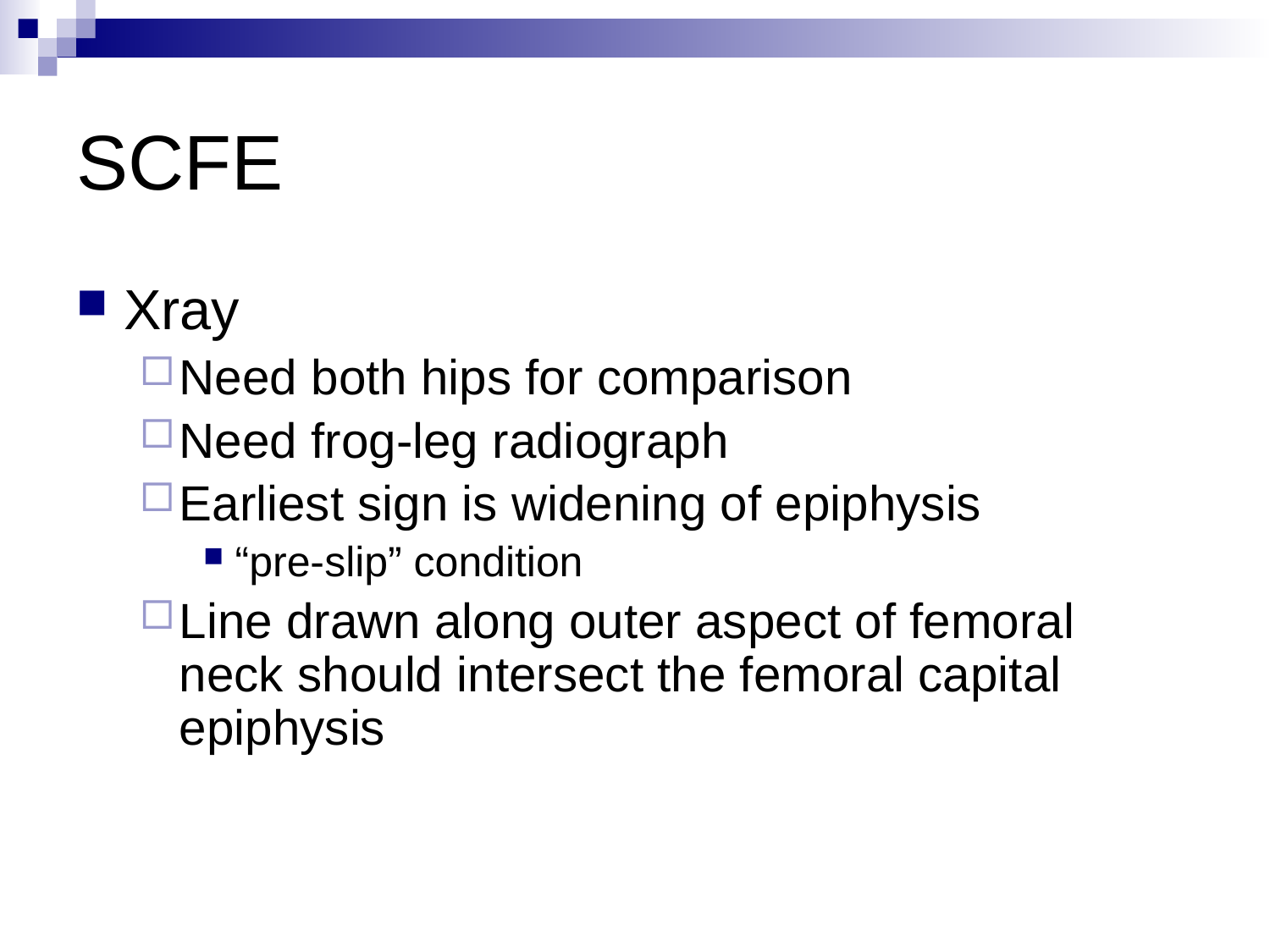

# SCFE
Xray
Need both hips for comparison
Need frog-leg radiograph
Earliest sign is widening of epiphysis
“pre-slip” condition
Line drawn along outer aspect of femoral neck should intersect the femoral capital epiphysis